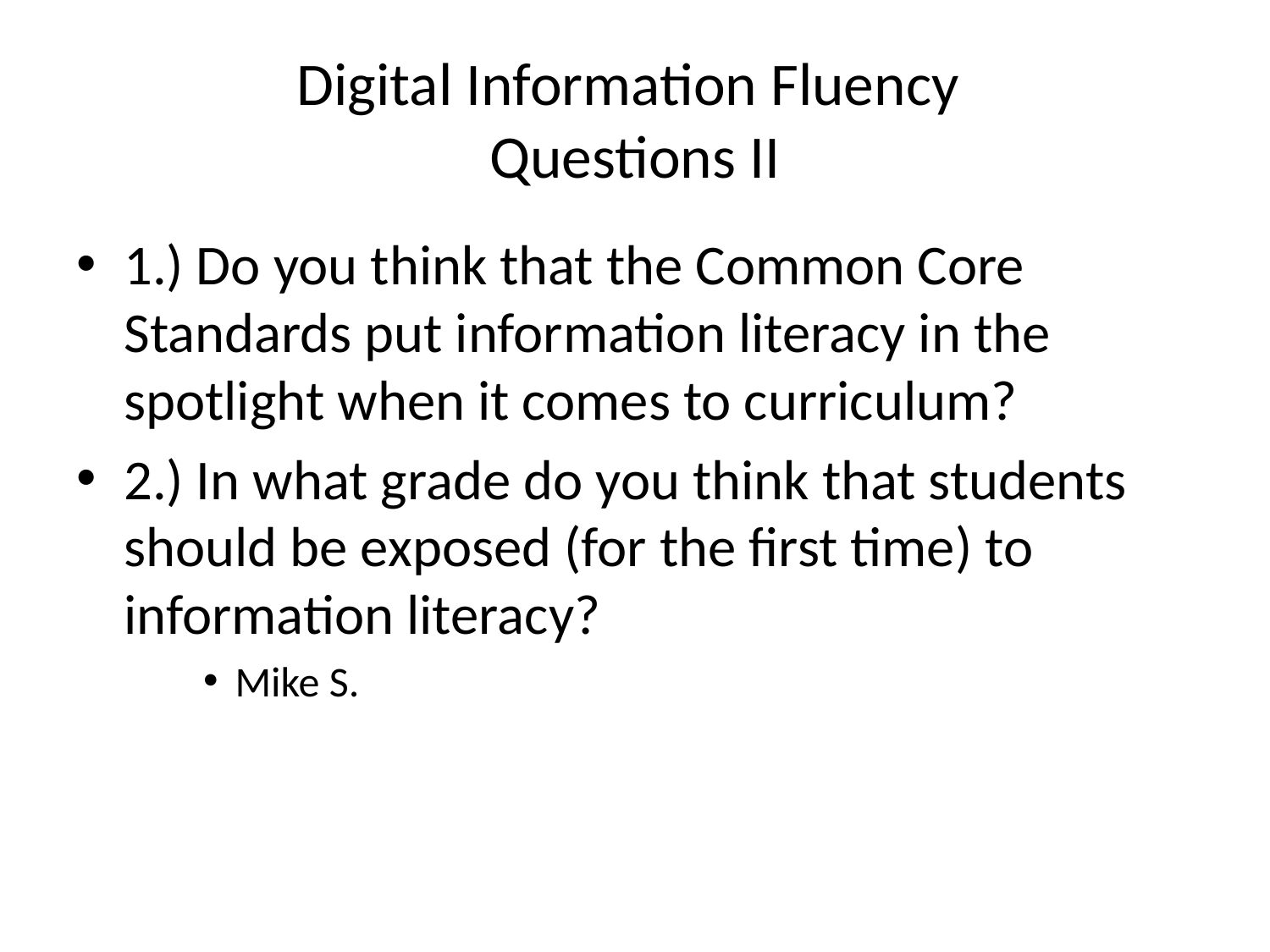

# Digital Information Fluency Questions II
1.) Do you think that the Common Core Standards put information literacy in the spotlight when it comes to curriculum?
2.) In what grade do you think that students should be exposed (for the first time) to information literacy?
Mike S.